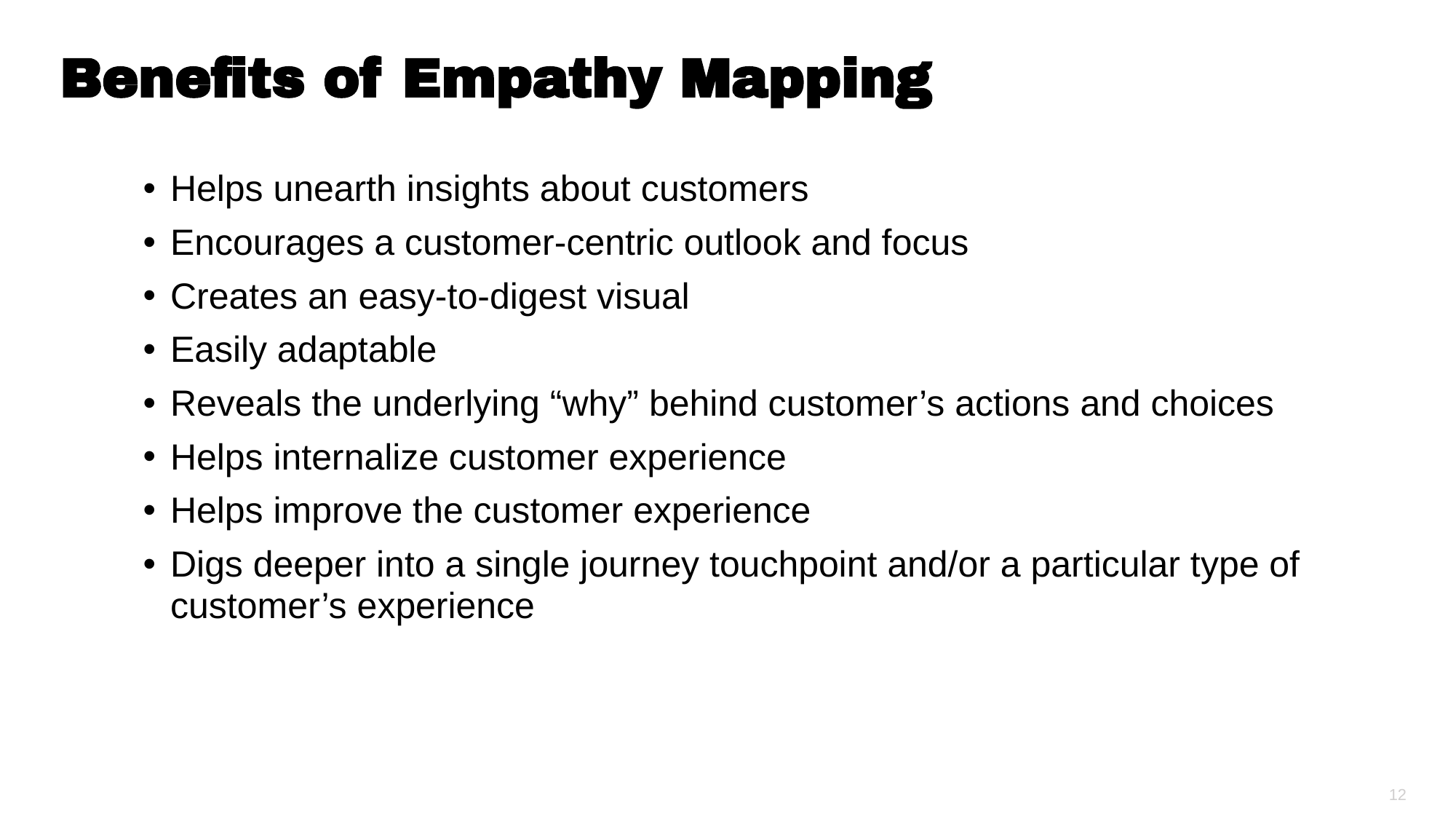

# Benefits of Empathy Mapping
Helps unearth insights about customers
Encourages a customer-centric outlook and focus
Creates an easy-to-digest visual
Easily adaptable
Reveals the underlying “why” behind customer’s actions and choices
Helps internalize customer experience
Helps improve the customer experience
Digs deeper into a single journey touchpoint and/or a particular type of customer’s experience
12